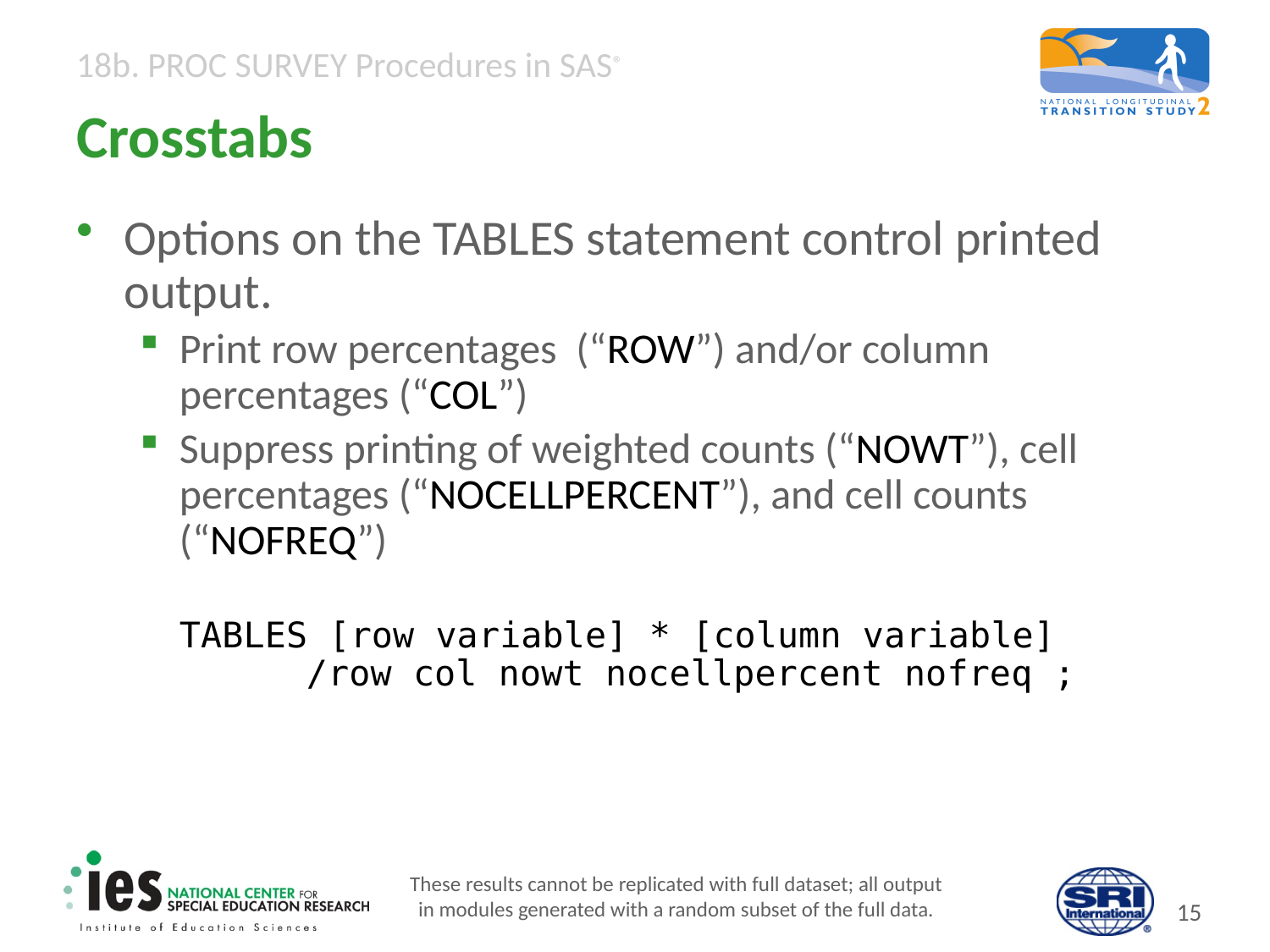

# Crosstabs
Options on the TABLES statement control printed output.
Print row percentages  (“ROW”) and/or column percentages (“COL”)
Suppress printing of weighted counts (“NOWT”), cell percentages (“NOCELLPERCENT”), and cell counts (“NOFREQ”)
	TABLES [row variable] * [column variable]
	/row col nowt nocellpercent nofreq ;
These results cannot be replicated with full dataset; all output
in modules generated with a random subset of the full data.
15